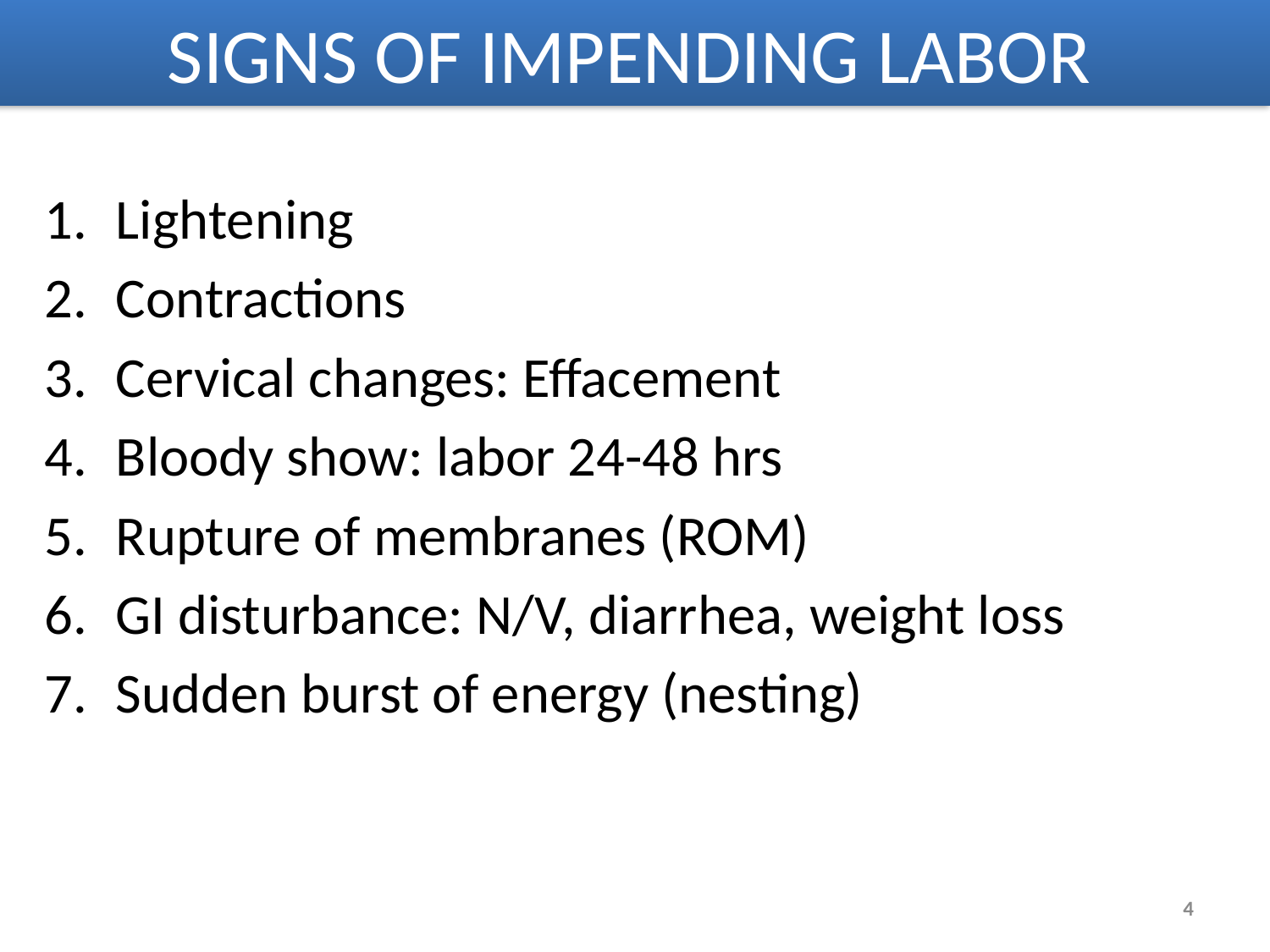

# SIGNS OF IMPENDING LABOR
Lightening
Contractions
Cervical changes: Effacement
Bloody show: labor 24-48 hrs
Rupture of membranes (ROM)
GI disturbance: N/V, diarrhea, weight loss
Sudden burst of energy (nesting)

4